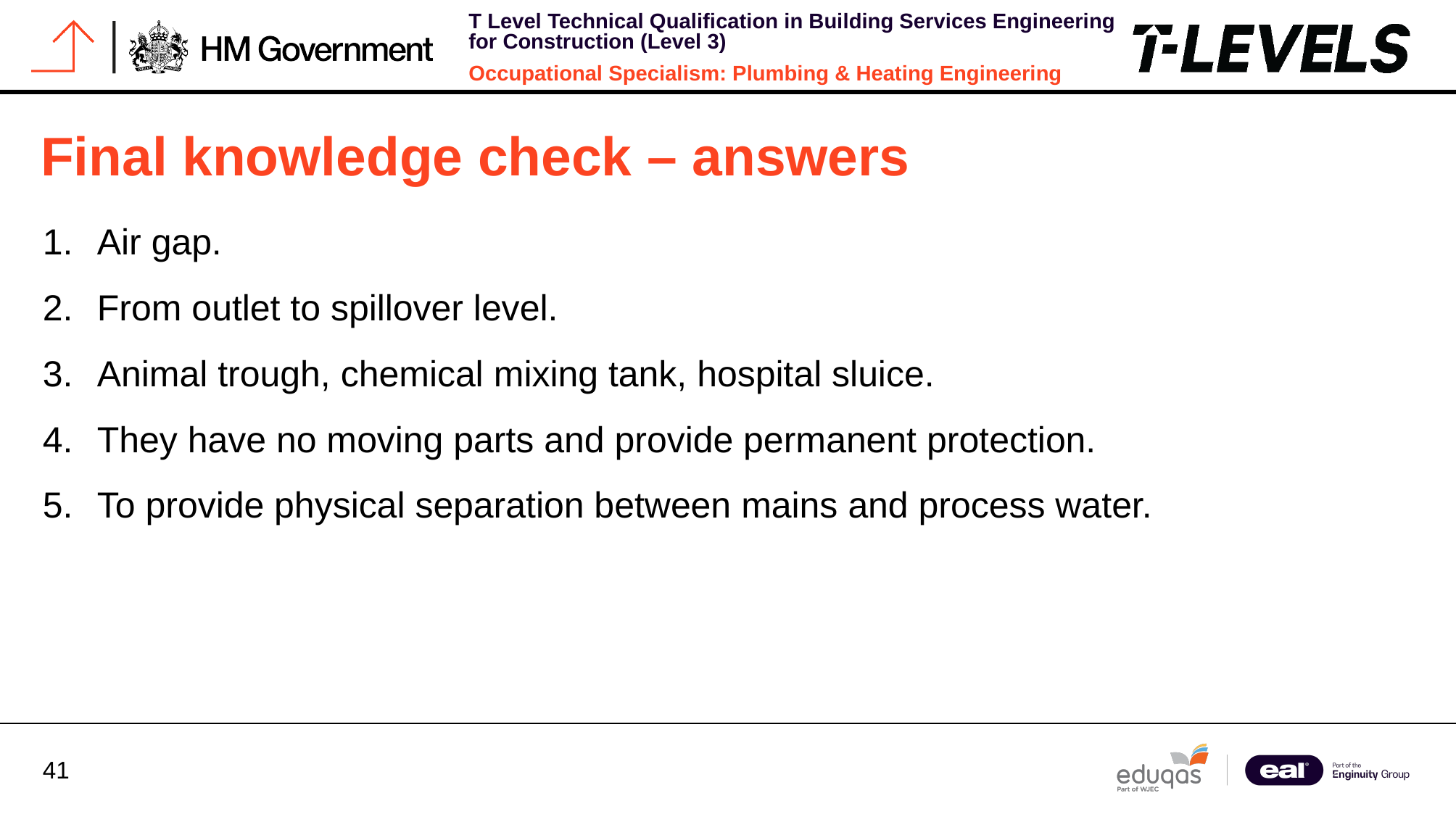

# Final knowledge check – answers
Air gap.
From outlet to spillover level.
Animal trough, chemical mixing tank, hospital sluice.
They have no moving parts and provide permanent protection.
To provide physical separation between mains and process water.